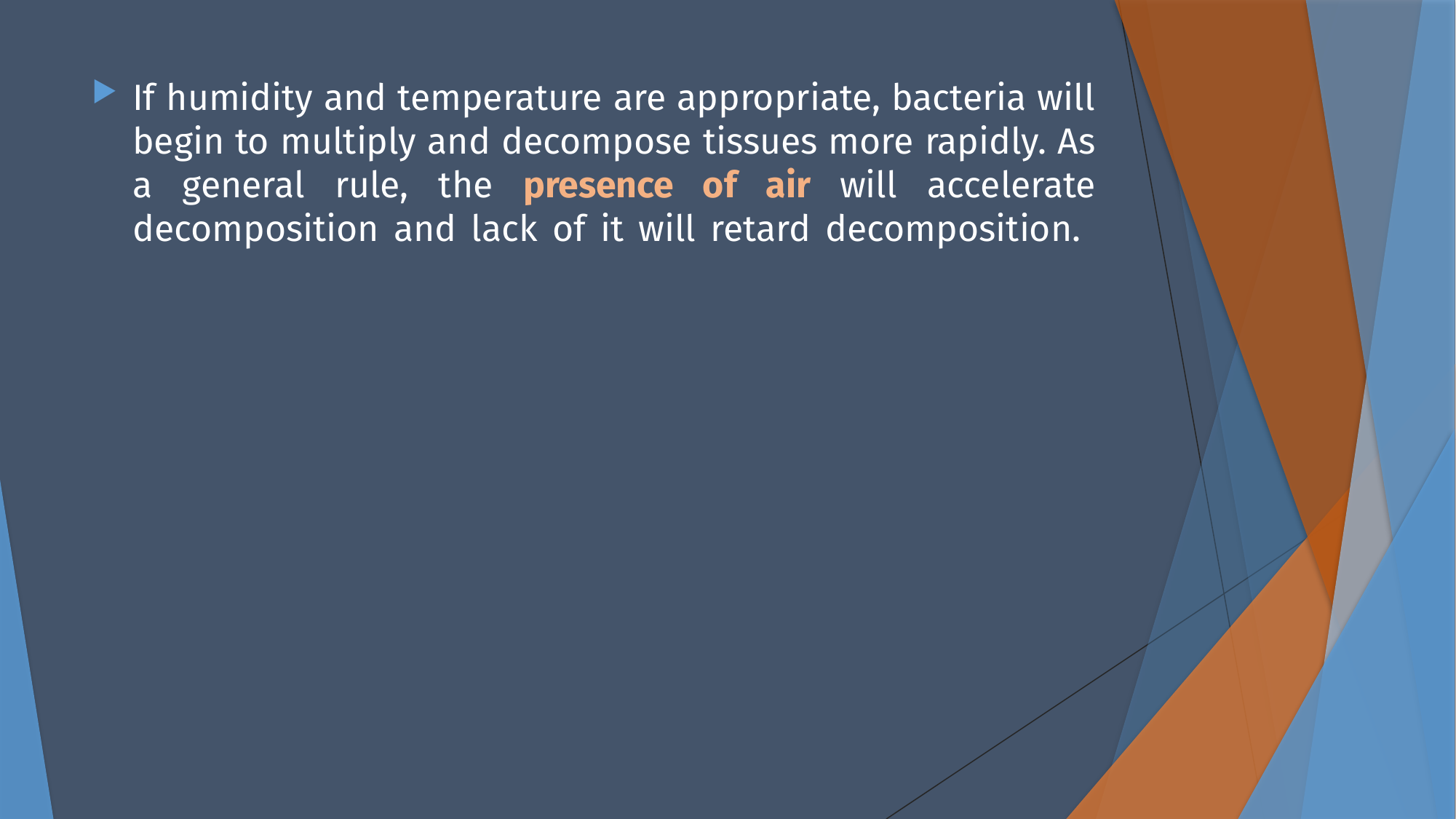

If humidity and temperature are appropriate, bacteria will begin to multiply and decompose tissues more rapidly. As a general rule, the presence of air will accelerate decomposition and lack of it will retard decomposition.